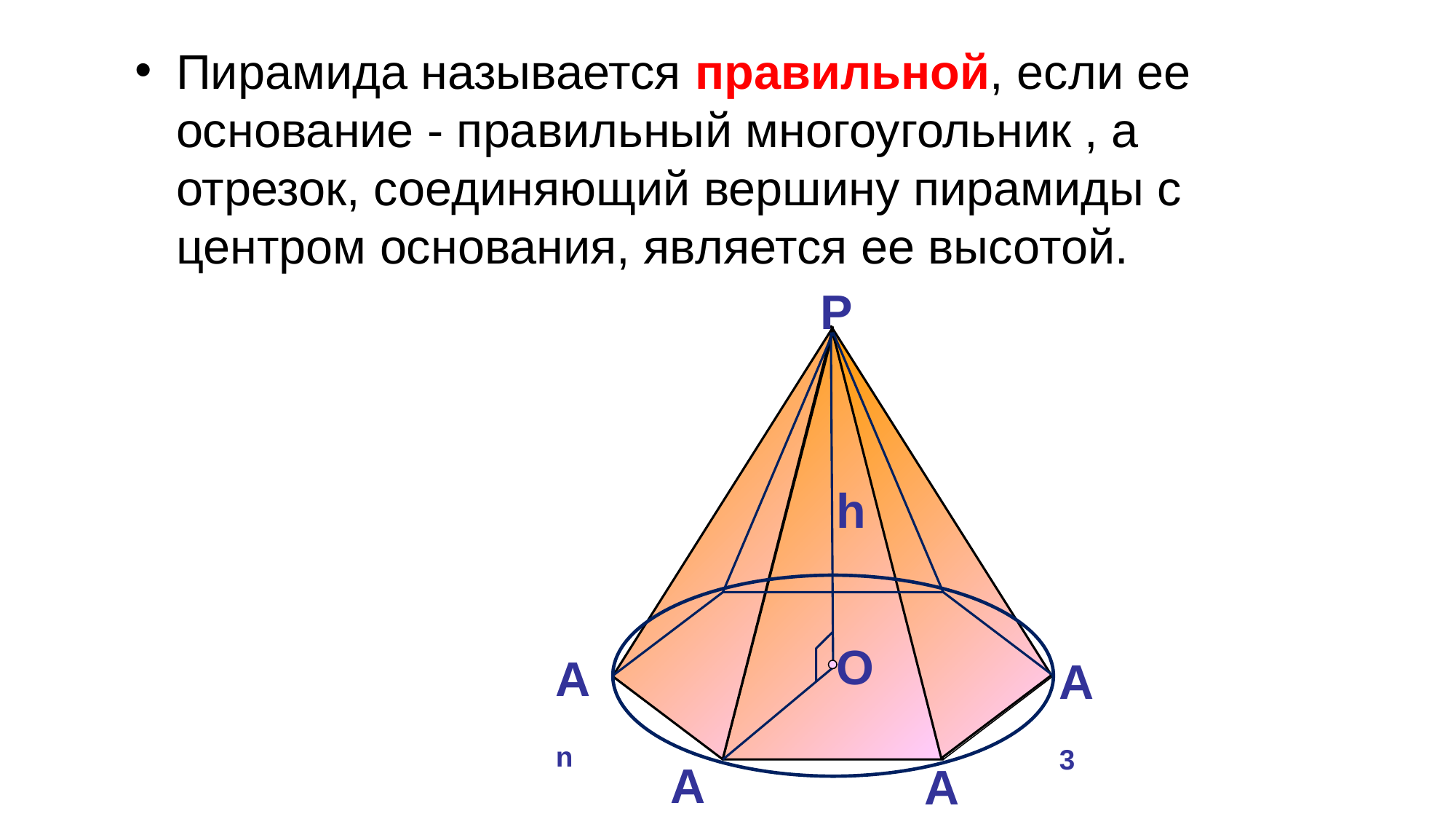

Пирамида называется правильной, если ее основание - правильный многоугольник , а отрезок, соединяющий вершину пирамиды с центром основания, является ее высотой.
P

h
O
А1
А2
Аn
А3